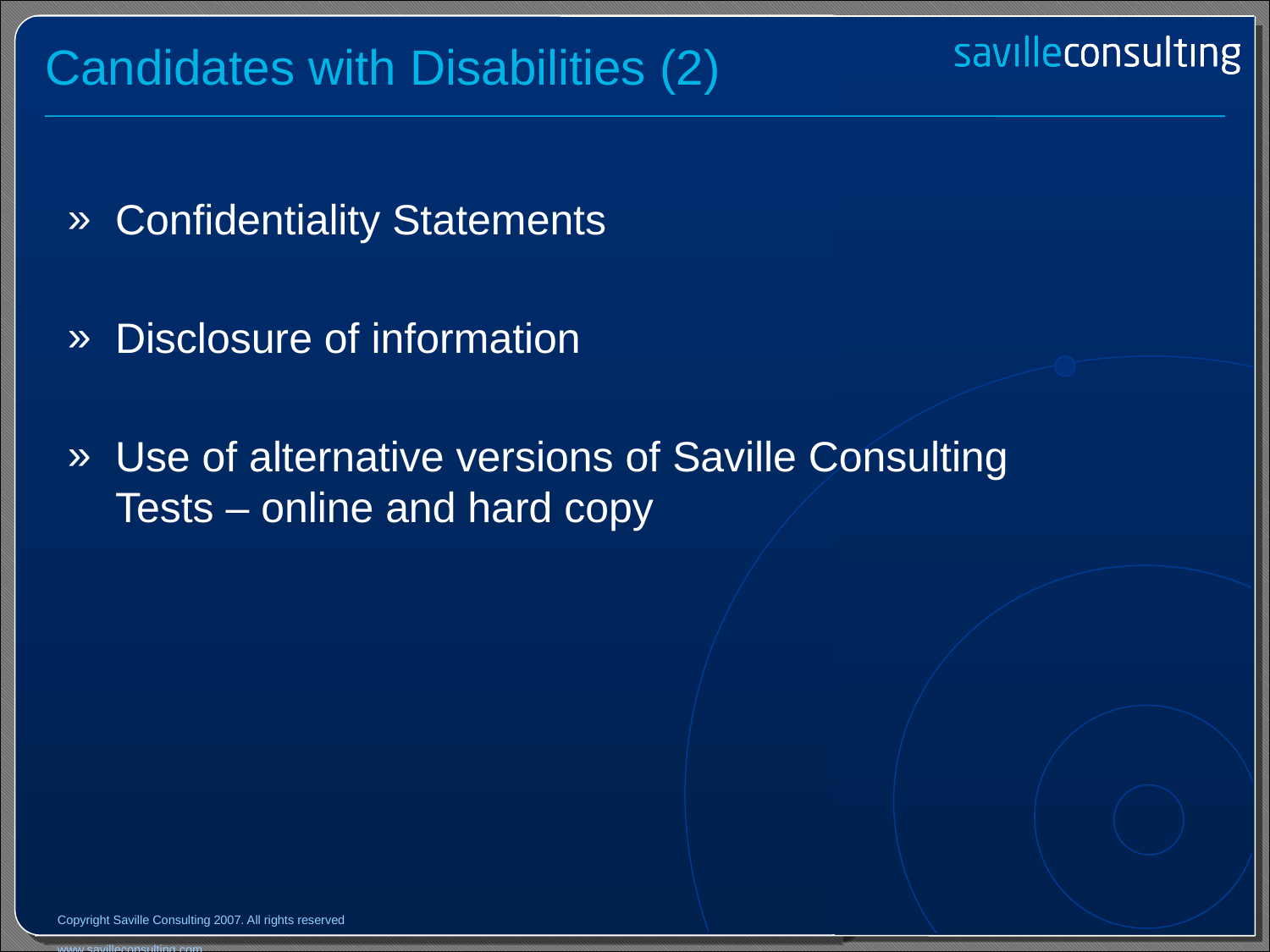

# Candidates with Disabilities (2)
Confidentiality Statements

Disclosure of information

Use of alternative versions of Saville Consulting Tests – online and hard copy